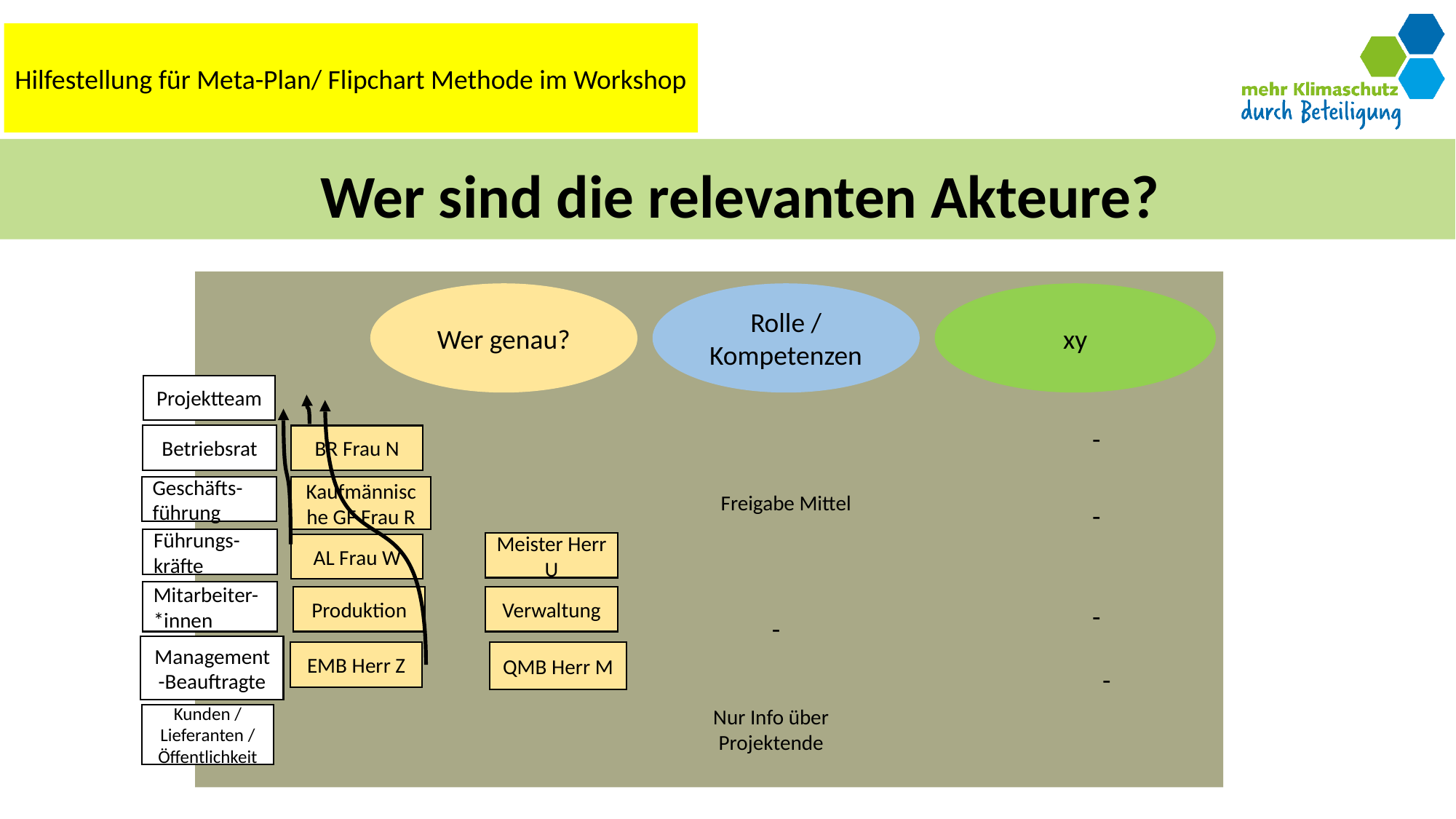

Hilfestellung für Meta-Plan/ Flipchart Methode im Workshop

# Wer sind die relevanten Akteure?

Wer genau?
Rolle / Kompetenzen
xy
Projektteam
-
Betriebsrat
BR Frau N
Freigabe Mittel
Kaufmännische GF Frau R
Geschäfts-führung
-

Führungs-kräfte
Meister Herr U
AL Frau W
-
Mitarbeiter-*innen
Produktion
Verwaltung
-
Management-Beauftragte
-
QMB Herr M
EMB Herr Z
Nur Info über Projektende
Kunden / Lieferanten / Öffentlichkeit